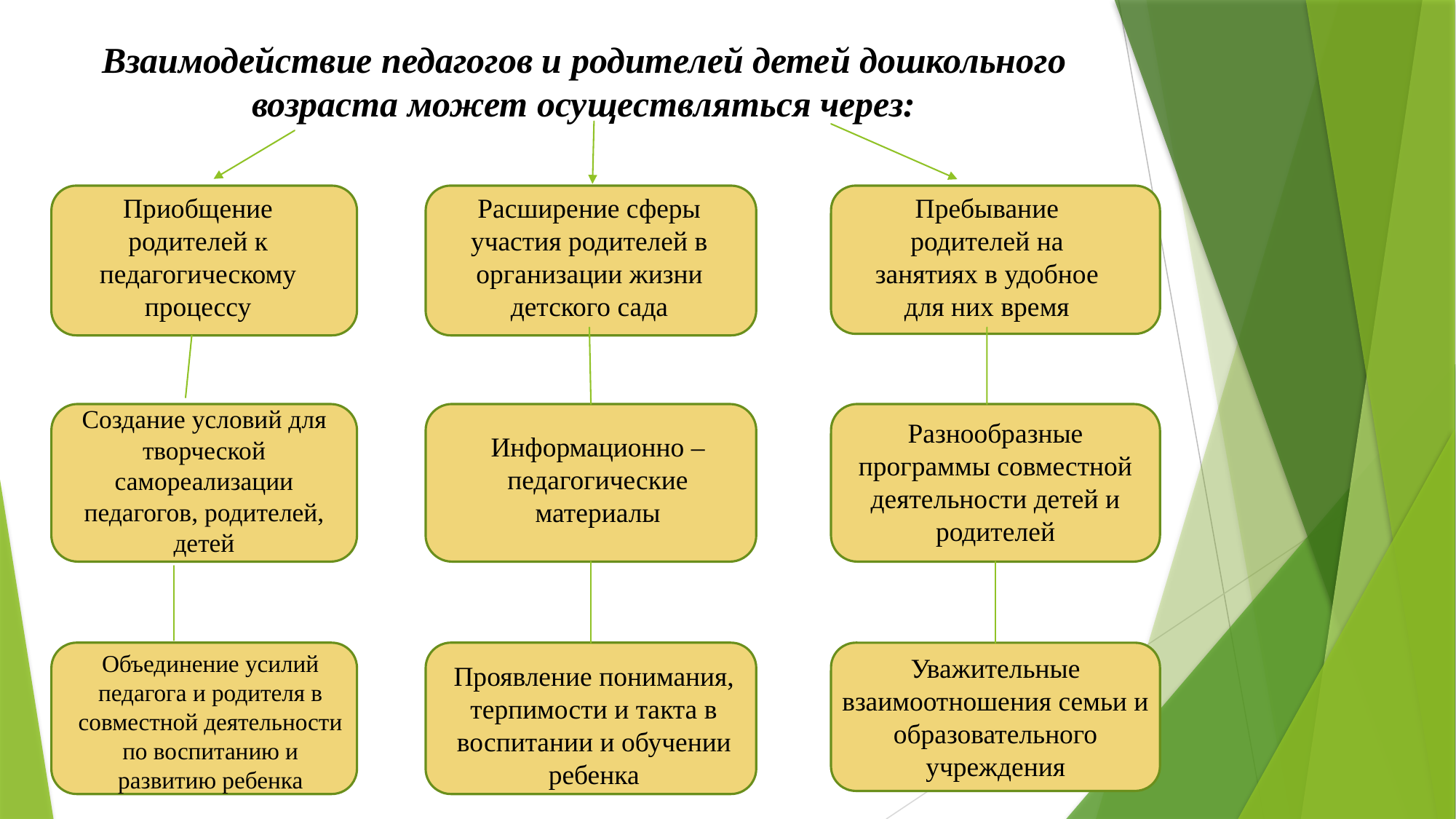

Взаимодействие педагогов и родителей детей дошкольного возраста может осуществляться через:

Пребывание родителей на занятиях в удобное для них время
Приобщение родителей к педагогическому процессу
Расширение сферы участия родителей в организации жизни детского сада
Создание условий для творческой самореализации педагогов, родителей, детей
Разнообразные программы совместной деятельности детей и родителей
Информационно – педагогические материалы
Объединение усилий педагога и родителя в совместной деятельности по воспитанию и развитию ребенка
Уважительные взаимоотношения семьи и образовательного учреждения
Проявление понимания, терпимости и такта в воспитании и обучении ребенка